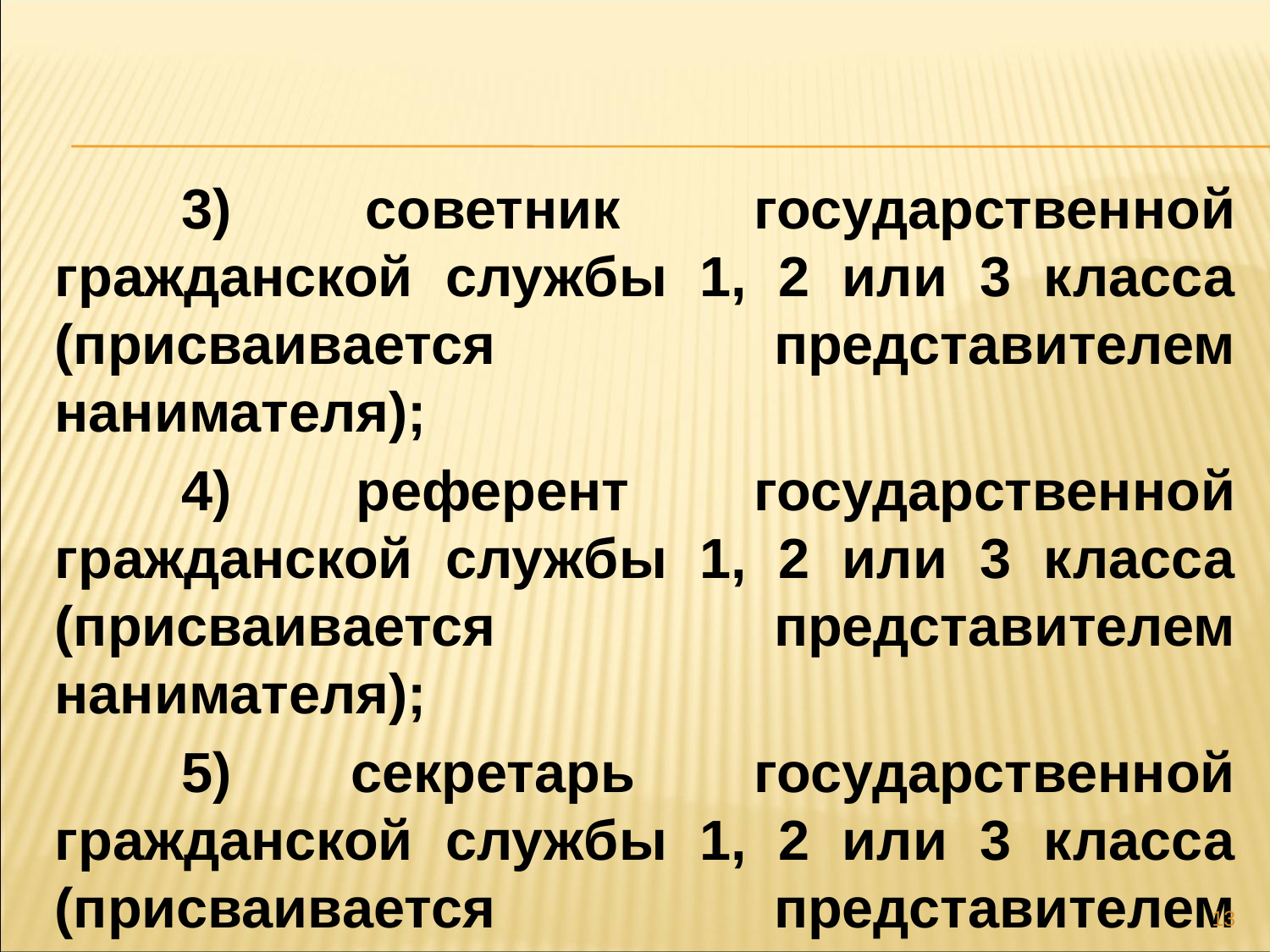

3) советник государственной гражданской службы 1, 2 или 3 класса (присваивается представителем нанимателя);
	4) референт государственной гражданской службы 1, 2 или 3 класса (присваивается представителем нанимателя);
	5) секретарь государственной гражданской службы 1, 2 или 3 класса (присваивается представителем нанимателя).
13